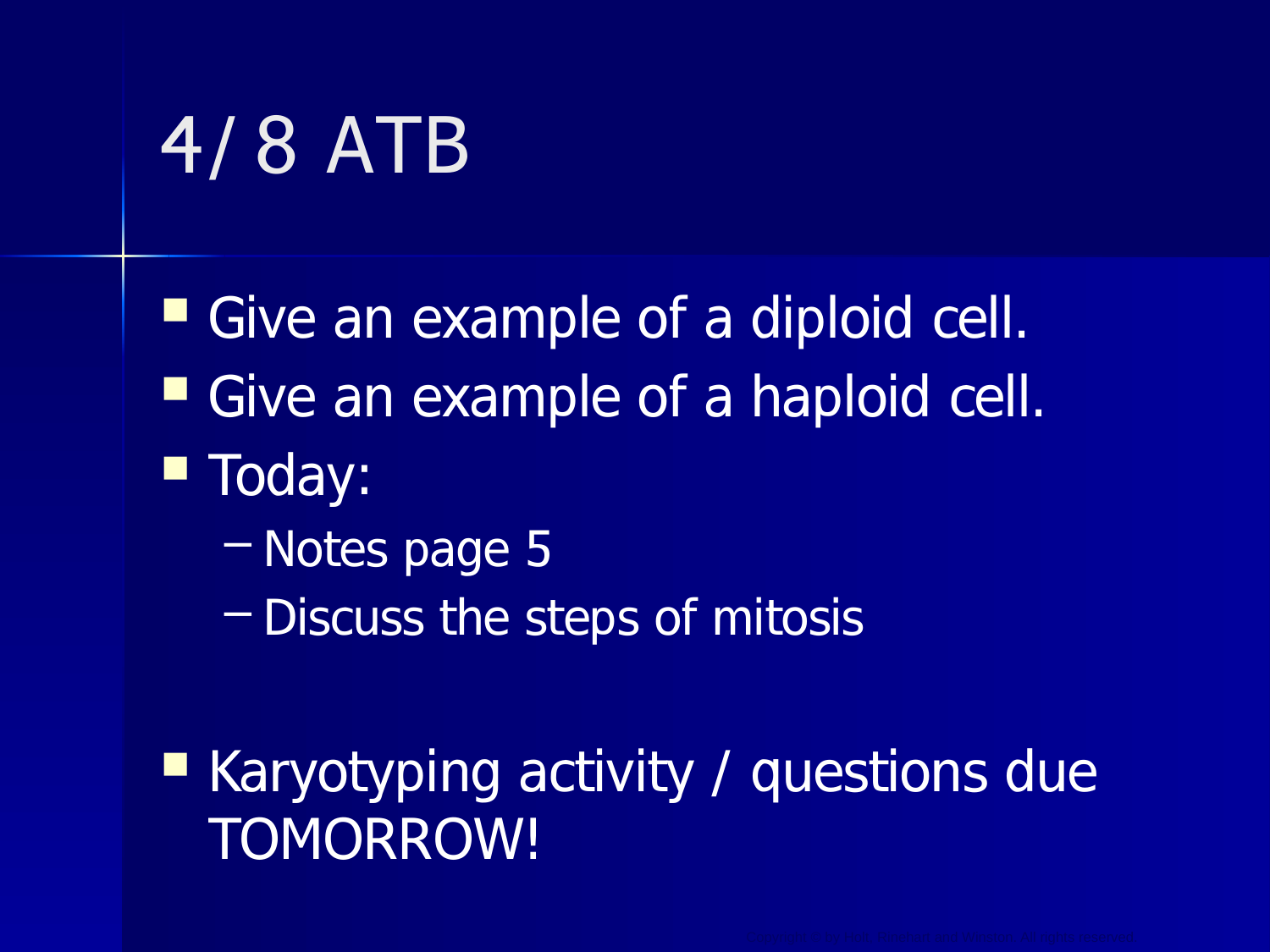

# 4/8 ATB
Give an example of a diploid cell.
Give an example of a haploid cell.
Today:
Notes page 5
Discuss the steps of mitosis

Karyotyping activity / questions due TOMORROW!